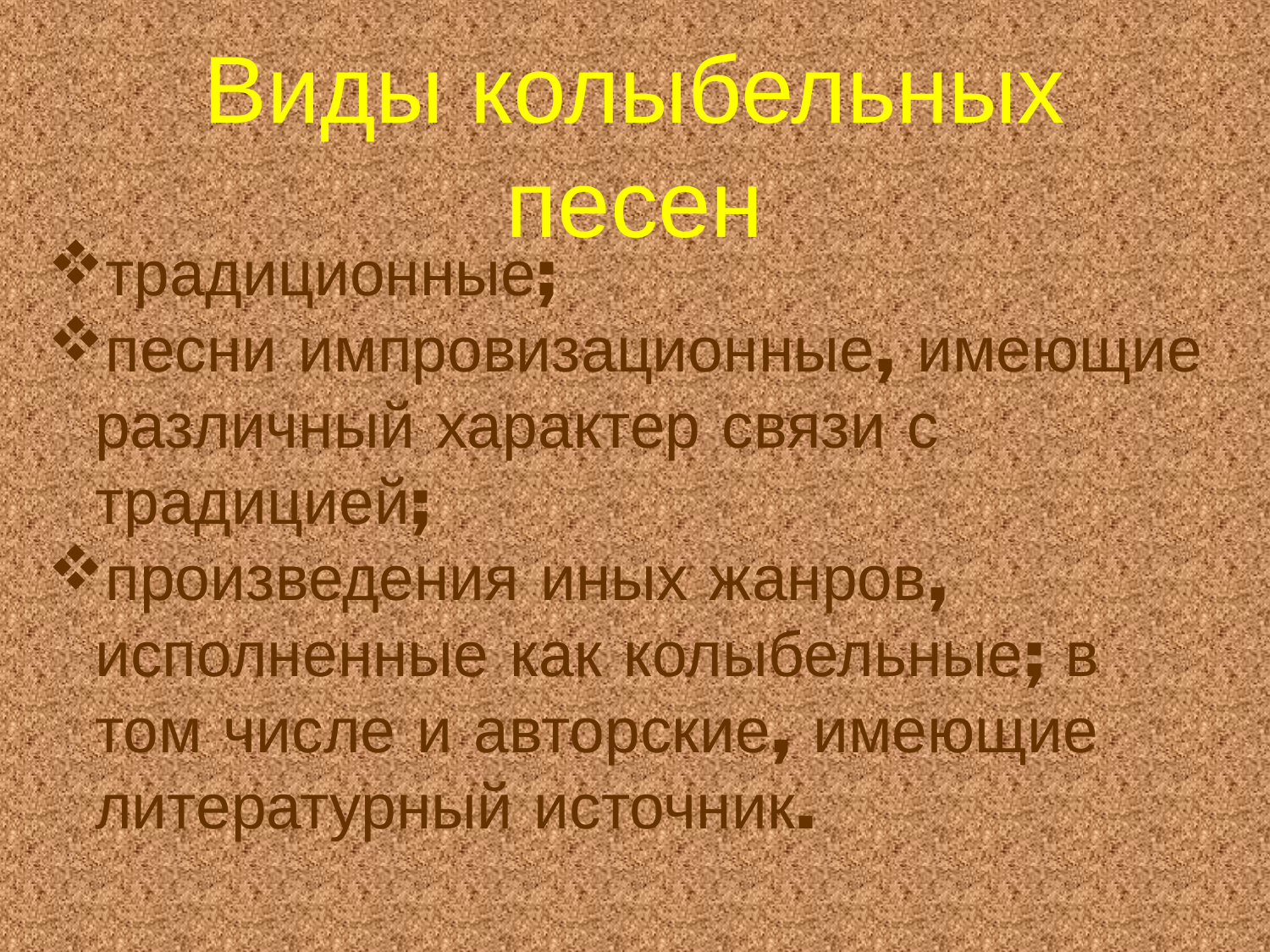

# Виды колыбельных песен
традиционные;
песни импровизационные, имеющие различный характер связи с традицией;
произведения иных жанров, исполненные как колыбельные; в том числе и авторские, имеющие литературный источник.